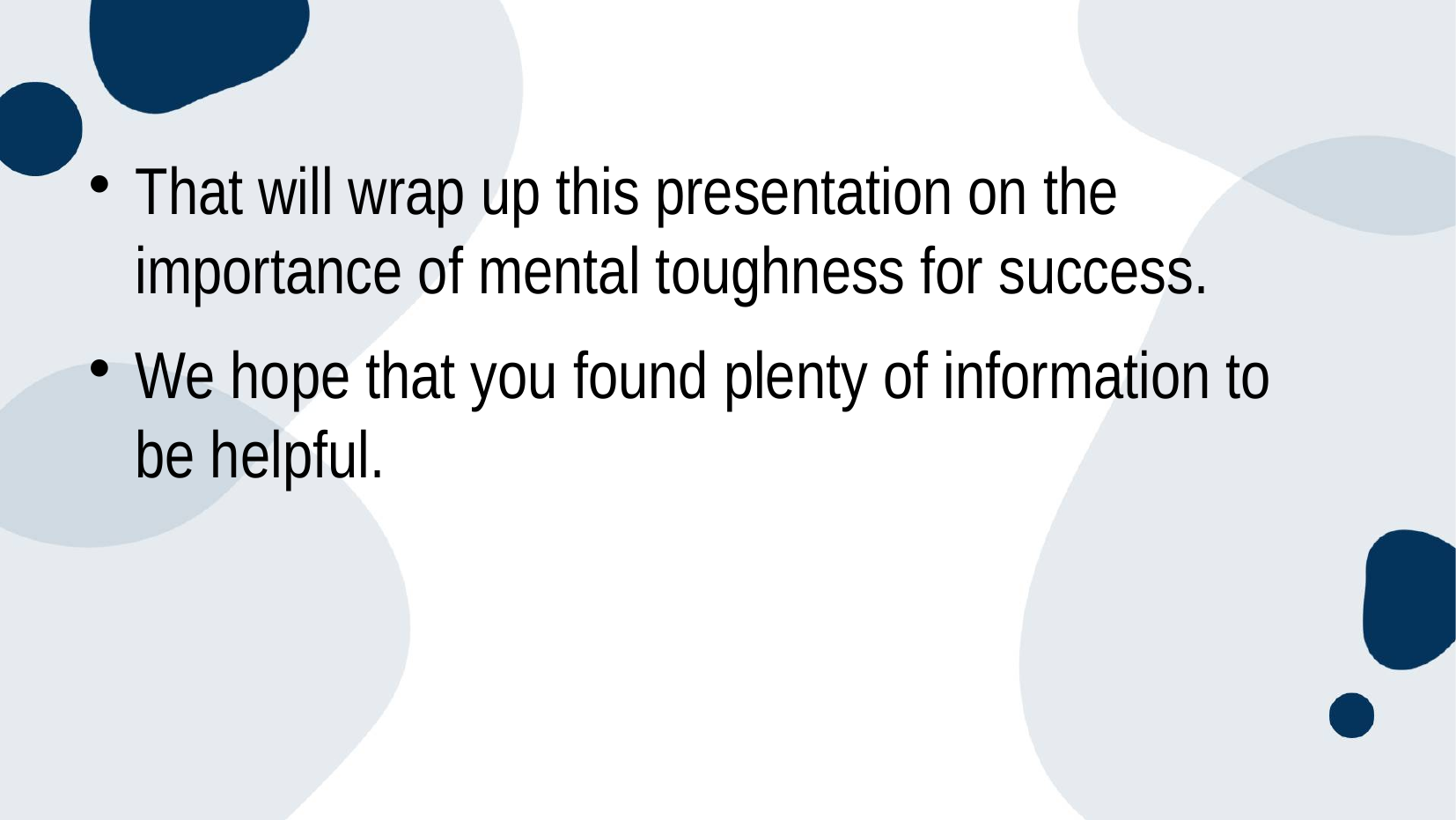

#
That will wrap up this presentation on the importance of mental toughness for success.
We hope that you found plenty of information to    be helpful.